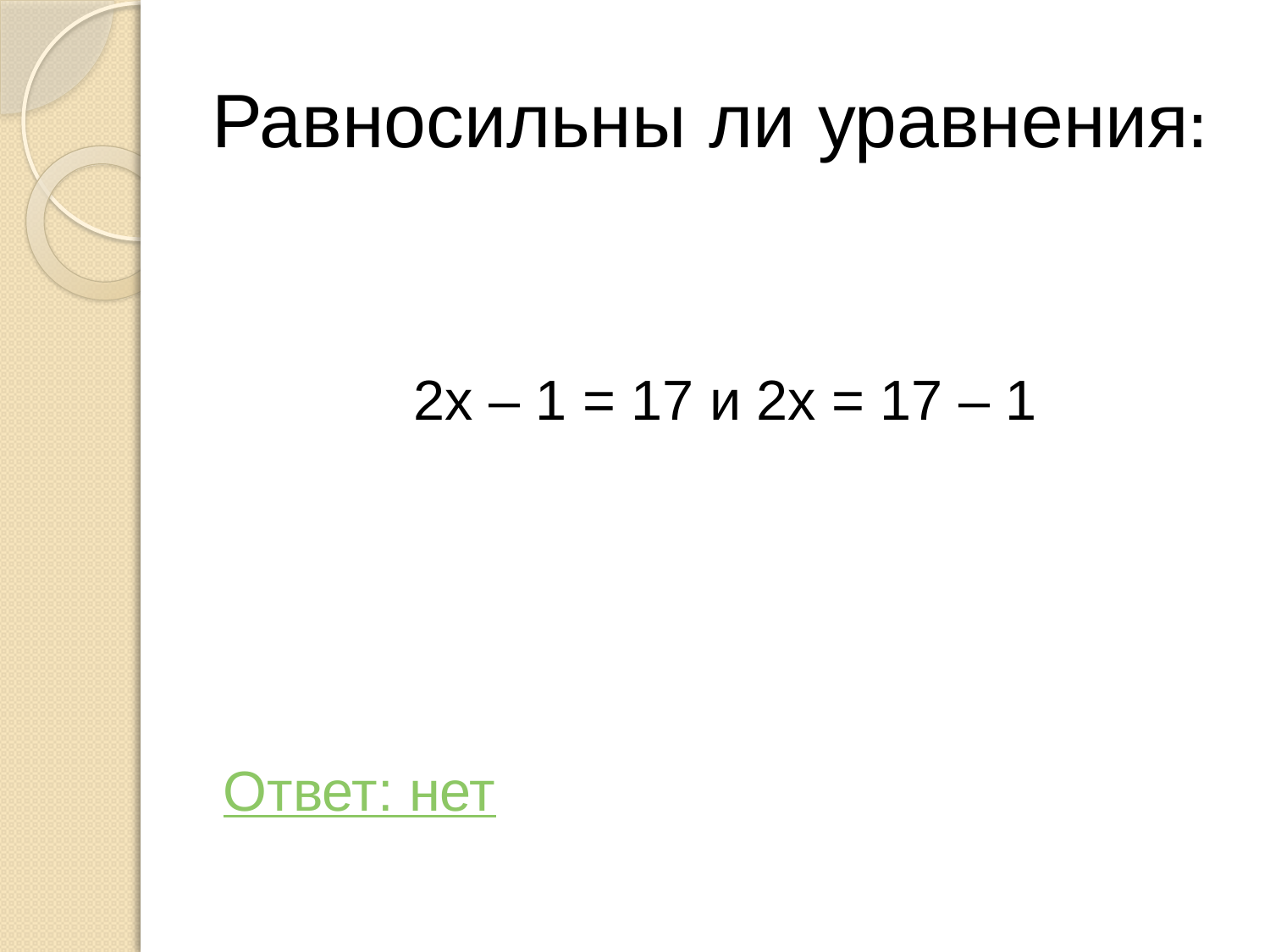

# Равносильны ли уравнения:

2х – 1 = 17 и 2х = 17 – 1

Ответ: нет